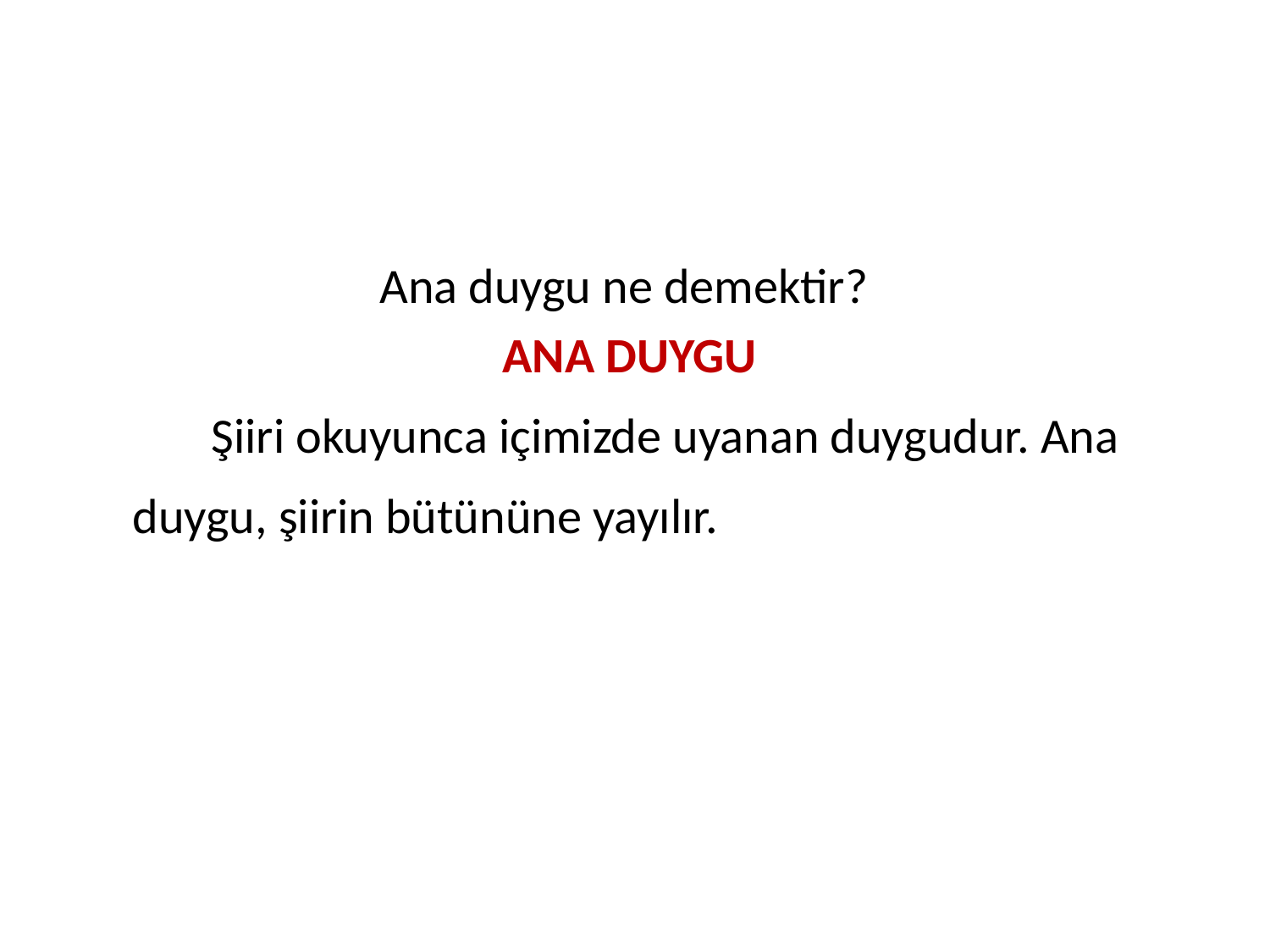

Ana duygu ne demektir?
			ANA DUYGU
        Şiiri okuyunca içimizde uyanan duygudur. Ana
 duygu, şiirin bütününe yayılır.